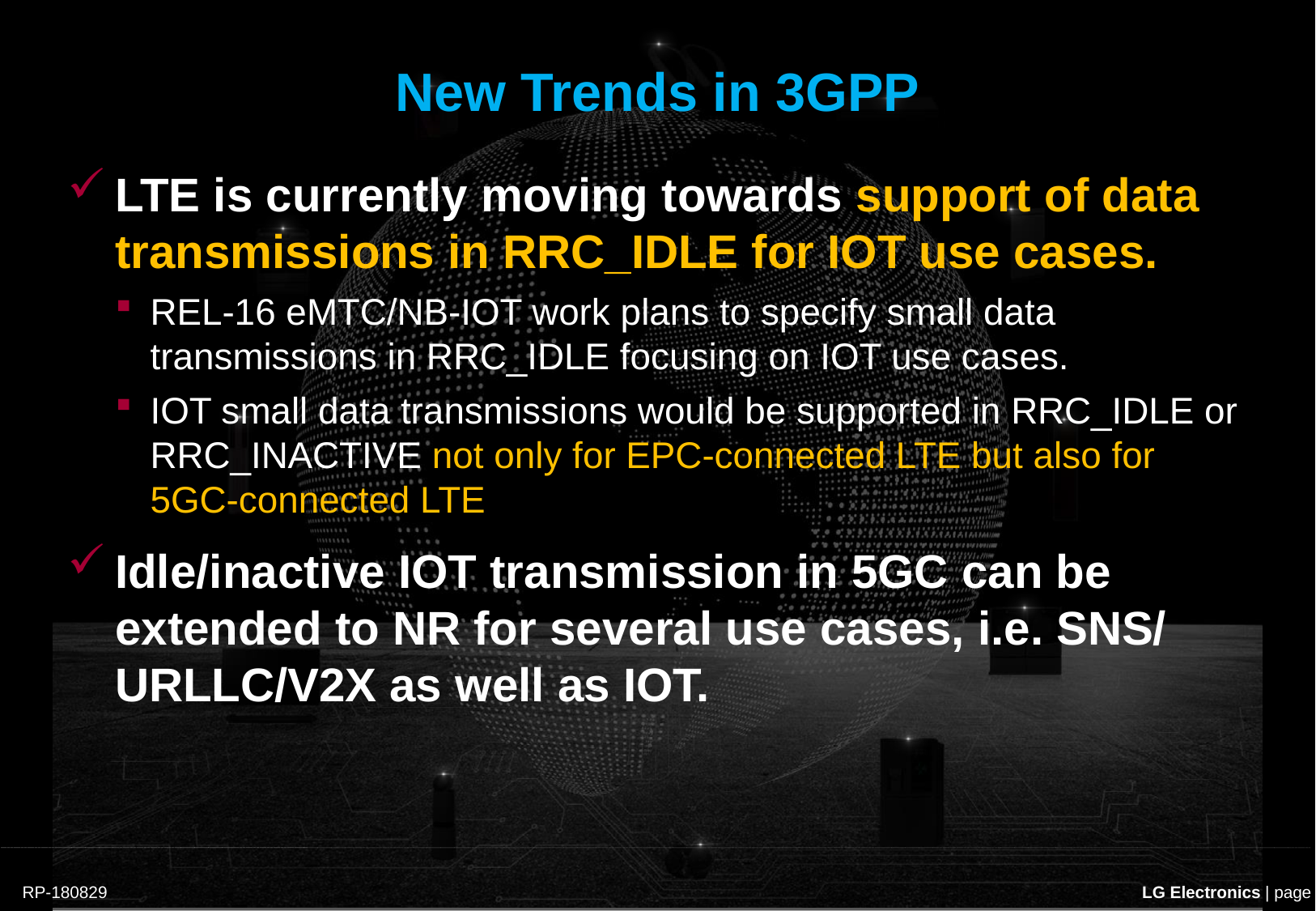

# New Trends in 3GPP
LTE is currently moving towards support of data transmissions in RRC_IDLE for IOT use cases.
REL-16 eMTC/NB-IOT work plans to specify small data transmissions in RRC_IDLE focusing on IOT use cases.
IOT small data transmissions would be supported in RRC_IDLE or RRC_INACTIVE not only for EPC-connected LTE but also for 5GC-connected LTE
Idle/inactive IOT transmission in 5GC can be extended to NR for several use cases, i.e. SNS/URLLC/V2X as well as IOT.